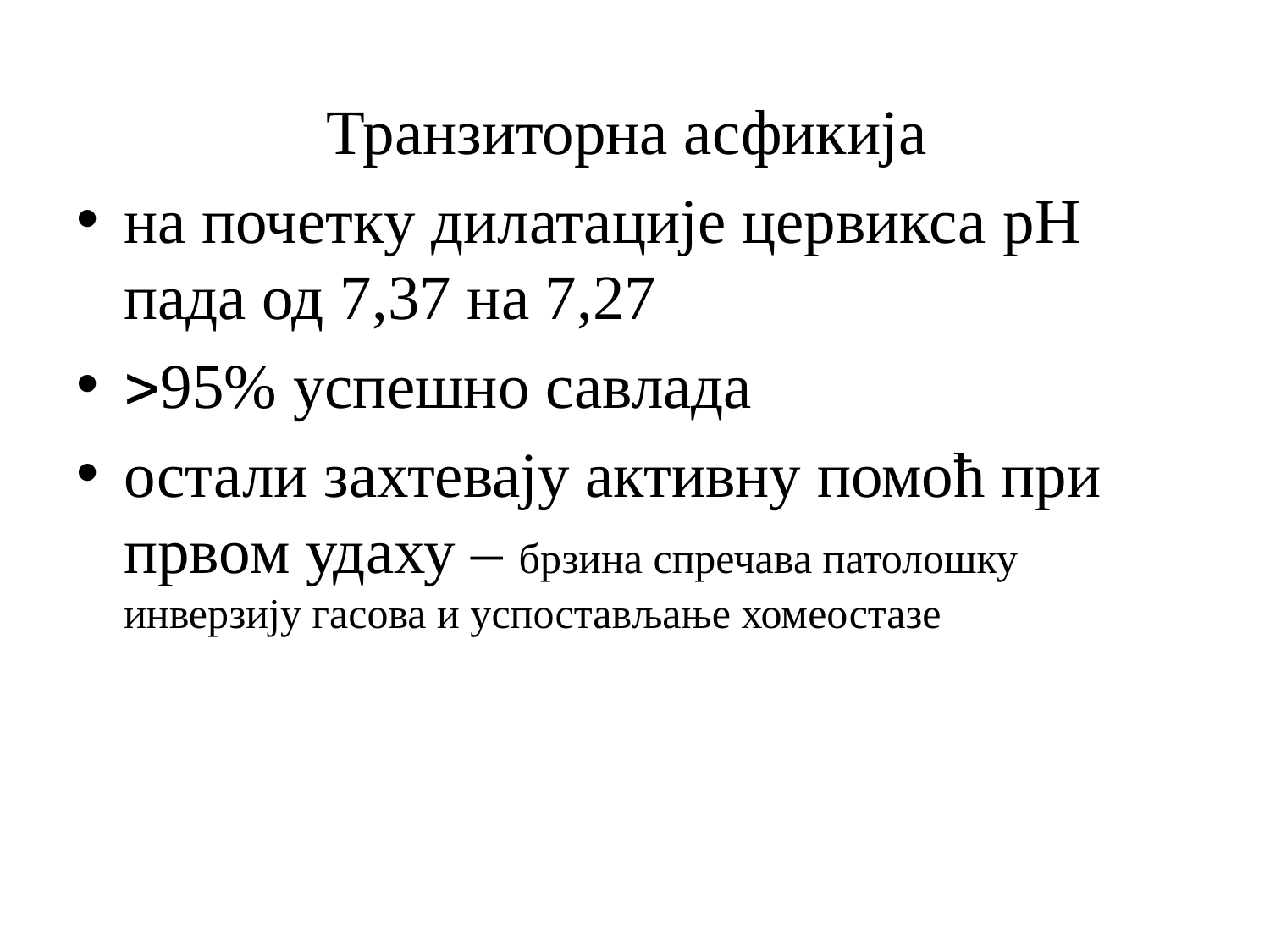

Транзиторна асфикија
на почетку дилатације цервикса pH пада од 7,37 на 7,27
>95% успешно савлада
остали захтевају активну помоћ при првом удаху – брзина спречава патолошку инверзију гасова и успостављање хомеостазе